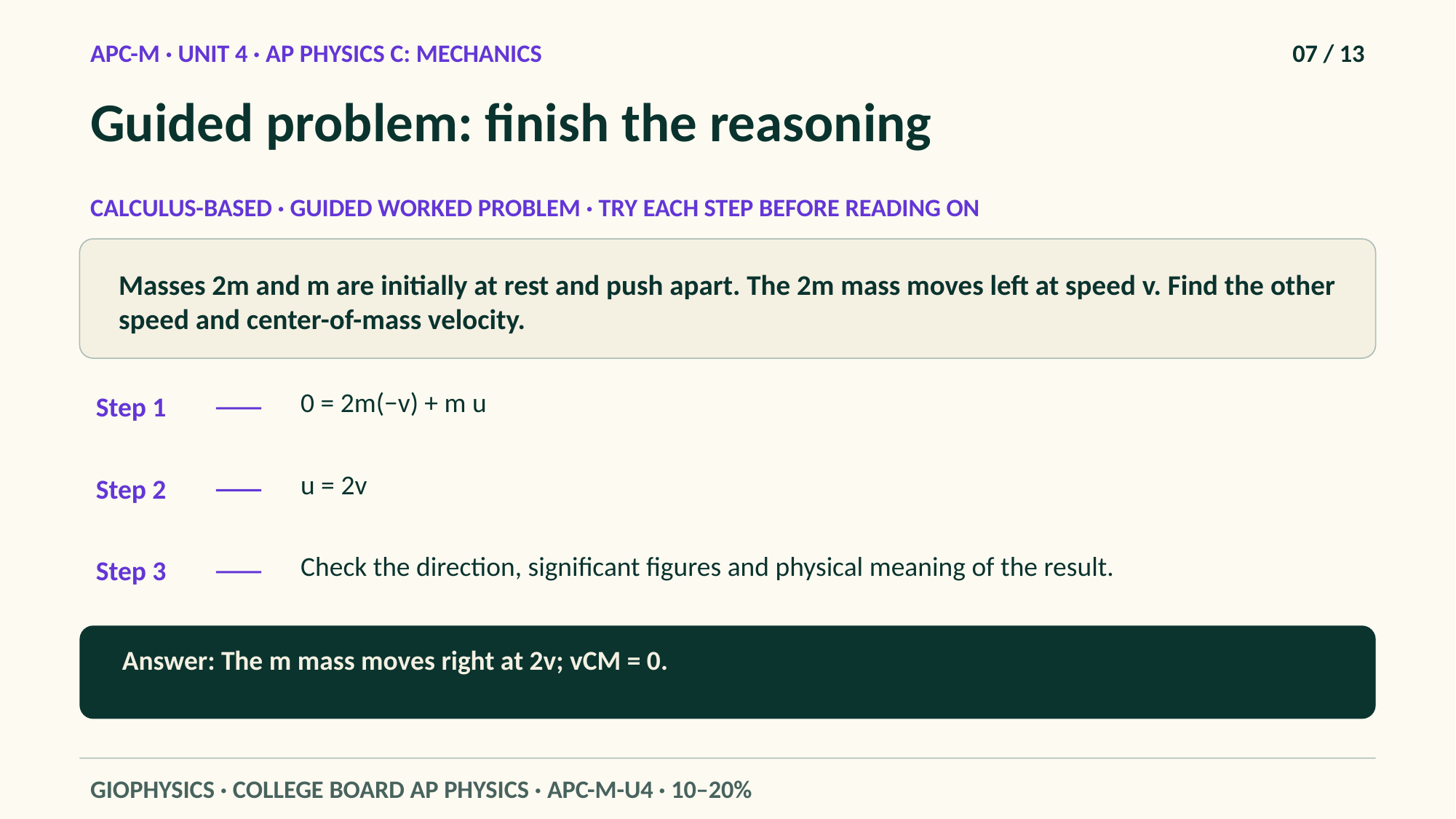

APC-M · UNIT 4 · AP PHYSICS C: MECHANICS
07 / 13
Guided problem: finish the reasoning
CALCULUS-BASED · GUIDED WORKED PROBLEM · TRY EACH STEP BEFORE READING ON

Masses 2m and m are initially at rest and push apart. The 2m mass moves left at speed v. Find the other speed and center-of-mass velocity.
0 = 2m(−v) + m u
Step 1

u = 2v
Step 2

Check the direction, significant figures and physical meaning of the result.
Step 3

Answer: The m mass moves right at 2v; vCM = 0.

GIOPHYSICS · COLLEGE BOARD AP PHYSICS · APC-M-U4 · 10–20%